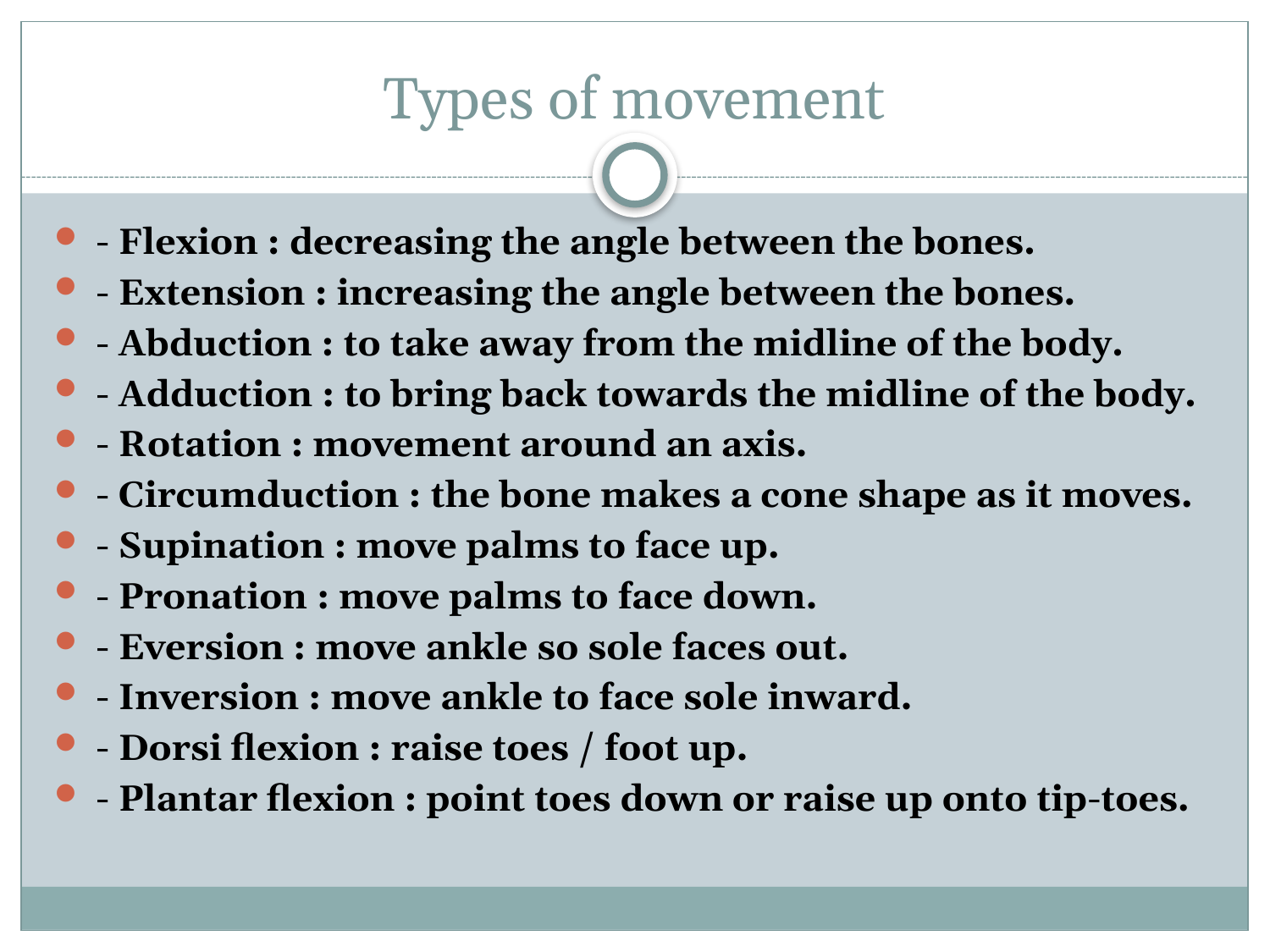

# Types of movement
- Flexion : decreasing the angle between the bones.
- Extension : increasing the angle between the bones.
- Abduction : to take away from the midline of the body.
- Adduction : to bring back towards the midline of the body.
- Rotation : movement around an axis.
- Circumduction : the bone makes a cone shape as it moves.
- Supination : move palms to face up.
- Pronation : move palms to face down.
- Eversion : move ankle so sole faces out.
- Inversion : move ankle to face sole inward.
- Dorsi flexion : raise toes / foot up.
- Plantar flexion : point toes down or raise up onto tip-toes.